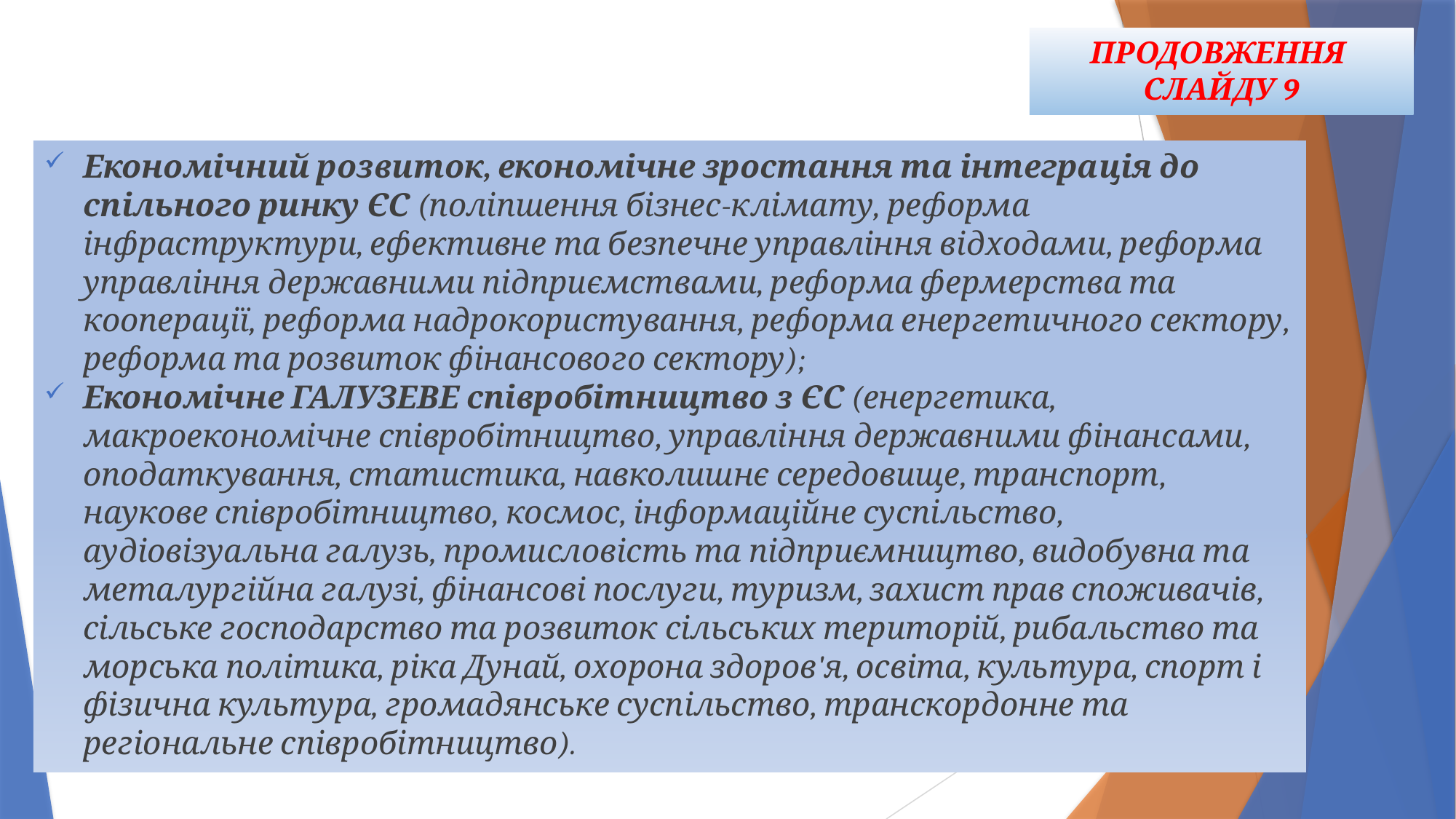

ПРОДОВЖЕННЯ
СЛАЙДУ 9
Економічний розвиток, економічне зростання та інтеграція до спільного ринку ЄС (поліпшення бізнес-клімату, реформа інфраструктури, ефективне та безпечне управління відходами, реформа управління державними підприємствами, реформа фермерства та кооперації, реформа надрокористування, реформа енергетичного сектору, реформа та розвиток фінансового сектору);
Економічне ГАЛУЗЕВЕ співробітництво з ЄС (енергетика, макроекономічне співробітництво, управління державними фінансами, оподаткування, статистика, навколишнє середовище, транспорт, наукове співробітництво, космос, інформаційне суспільство, аудіовізуальна галузь, промисловість та підприємництво, видобувна та металургійна галузі, фінансові послуги, туризм, захист прав споживачів, сільське господарство та розвиток сільських територій, рибальство та морська політика, ріка Дунай, охорона здоров'я, освіта, культура, спорт і фізична культура, громадянське суспільство, транскордонне та регіональне співробітництво).